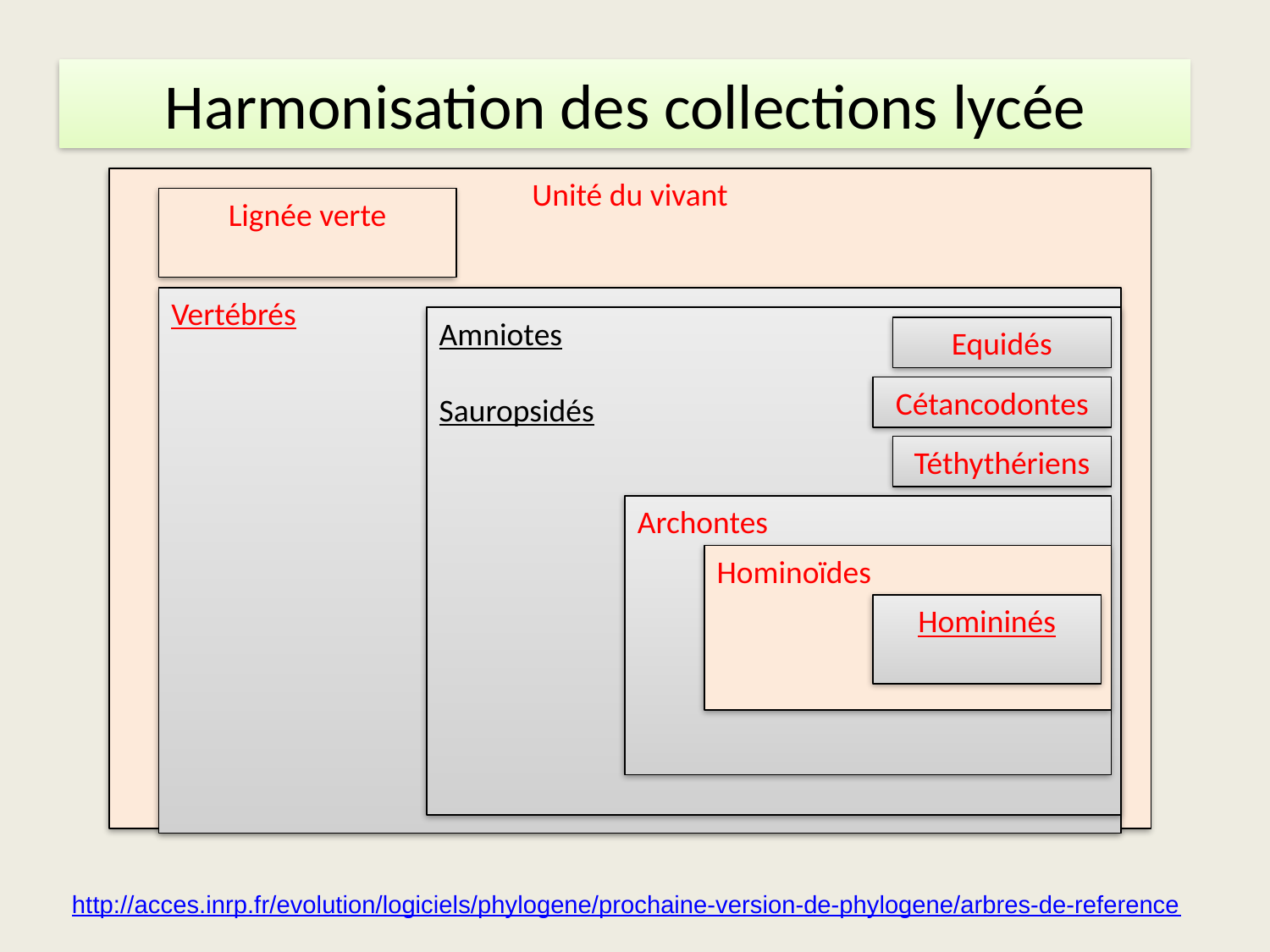

Harmonisation des collections lycée
Unité du vivant

Lignée verte

Vertébrés

Amniotes

Sauropsidés

Equidés
Cétancodontes
Téthythériens
Archontes

Hominoïdes

Homininés

http://acces.inrp.fr/evolution/logiciels/phylogene/prochaine-version-de-phylogene/arbres-de-reference